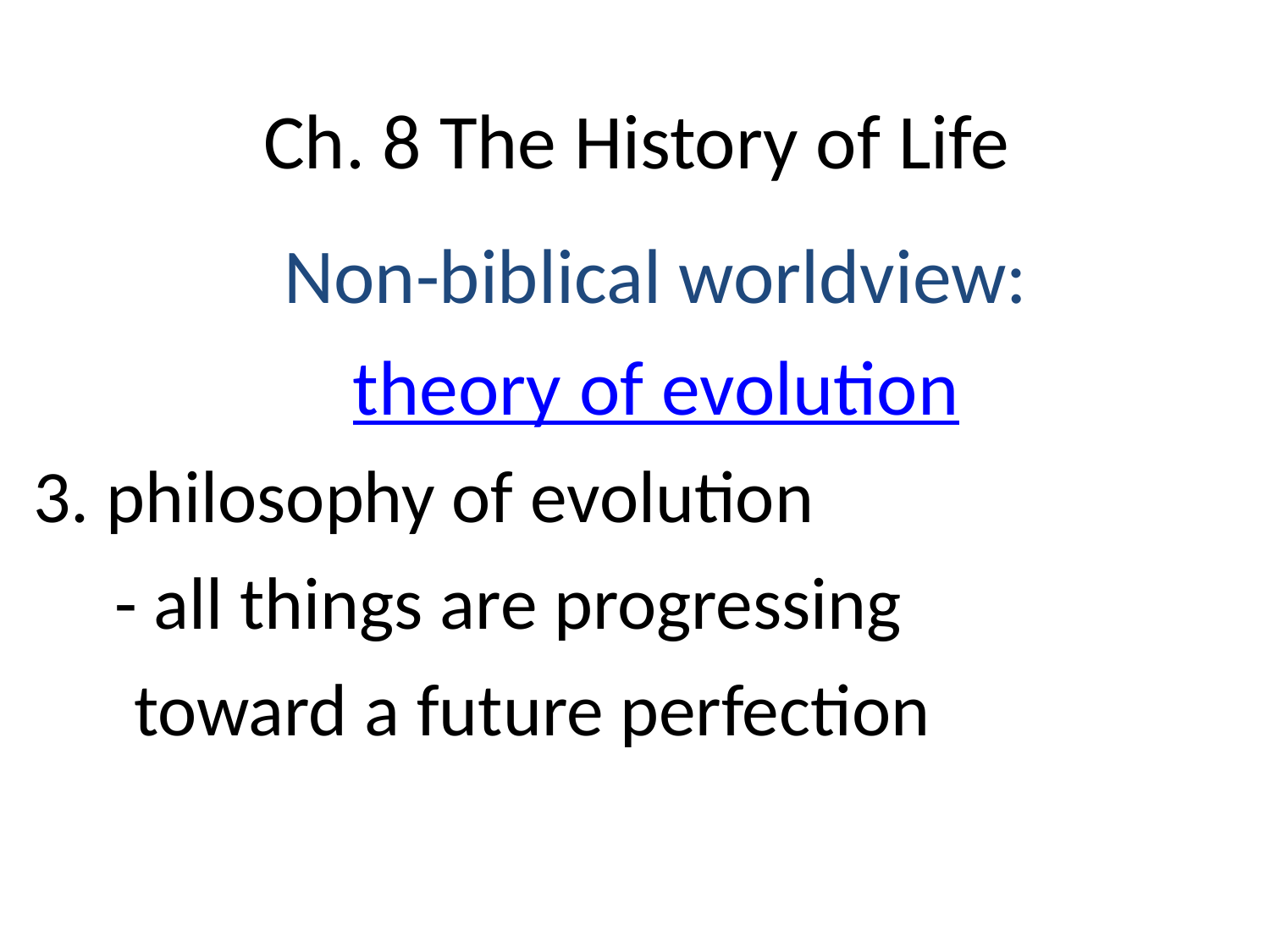

# Ch. 8 The History of Life

Non-biblical worldview:
theory of evolution
3. philosophy of evolution
	  - all things are progressing
      toward a future perfection